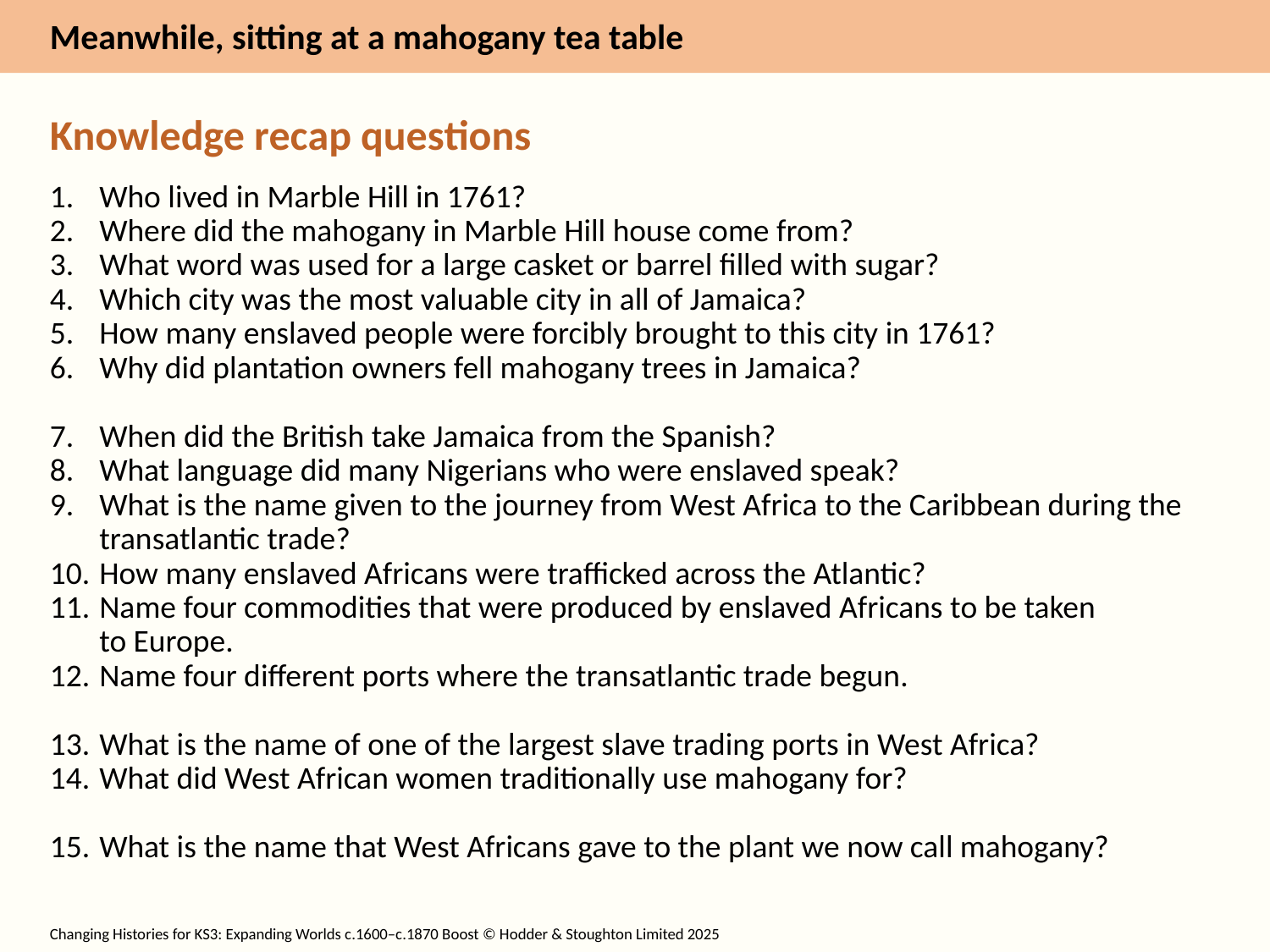

Knowledge recap questions
Who lived in Marble Hill in 1761?
Where did the mahogany in Marble Hill house come from?
What word was used for a large casket or barrel filled with sugar?
Which city was the most valuable city in all of Jamaica?
How many enslaved people were forcibly brought to this city in 1761?
Why did plantation owners fell mahogany trees in Jamaica?
When did the British take Jamaica from the Spanish?
What language did many Nigerians who were enslaved speak?
What is the name given to the journey from West Africa to the Caribbean during the transatlantic trade?
How many enslaved Africans were trafficked across the Atlantic?
Name four commodities that were produced by enslaved Africans to be taken
to Europe.
Name four different ports where the transatlantic trade begun.
What is the name of one of the largest slave trading ports in West Africa?
What did West African women traditionally use mahogany for?
What is the name that West Africans gave to the plant we now call mahogany?